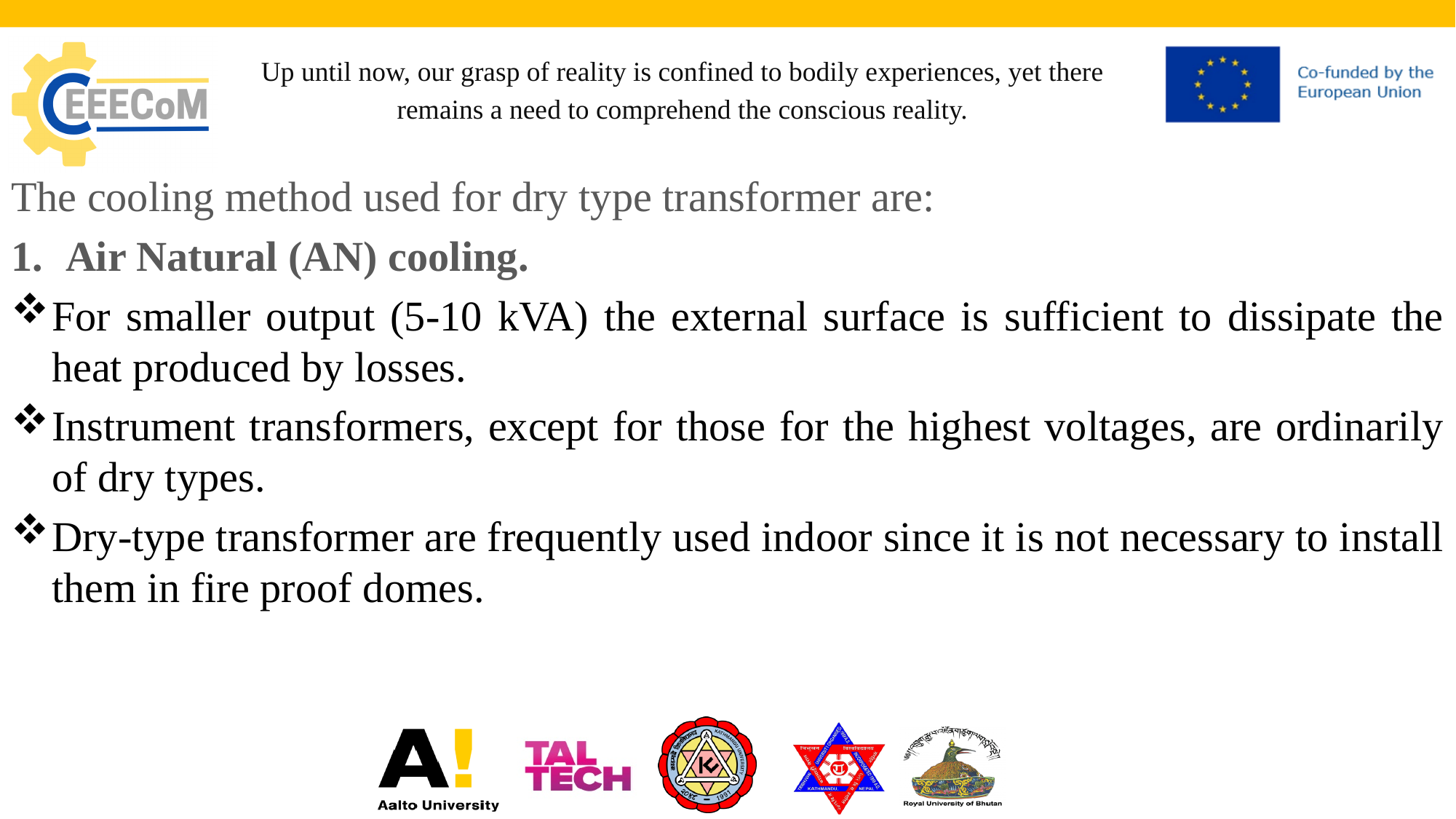

# Up until now, our grasp of reality is confined to bodily experiences, yet there remains a need to comprehend the conscious reality.
The cooling method used for dry type transformer are:
Air Natural (AN) cooling.
For smaller output (5-10 kVA) the external surface is sufficient to dissipate the heat produced by losses.
Instrument transformers, except for those for the highest voltages, are ordinarily of dry types.
Dry-type transformer are frequently used indoor since it is not necessary to install them in fire proof domes.